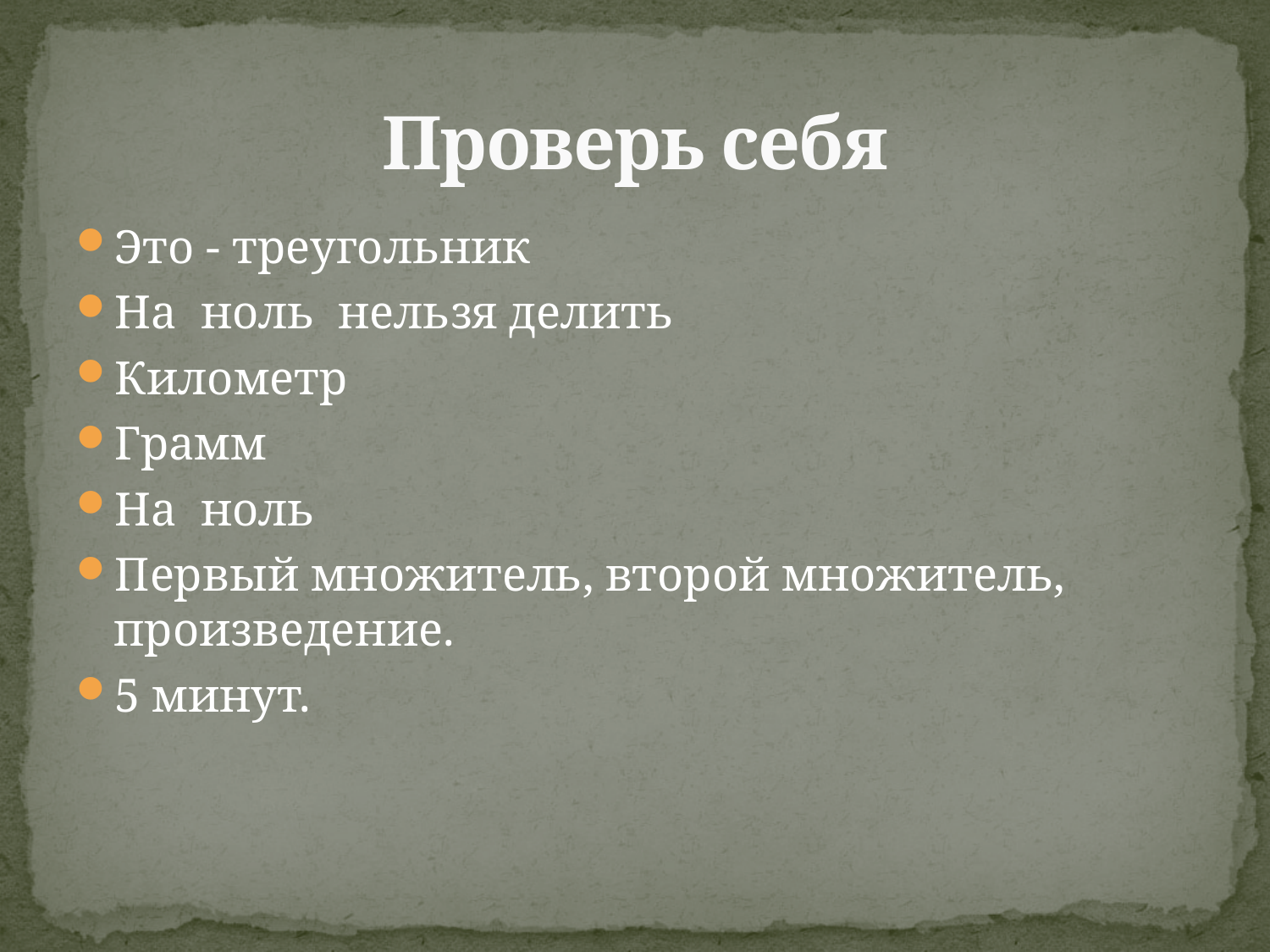

# Проверь себя
Это - треугольник
На  ноль  нельзя делить
Километр
Грамм
На  ноль
Первый множитель, второй множитель, произведение.
5 минут.